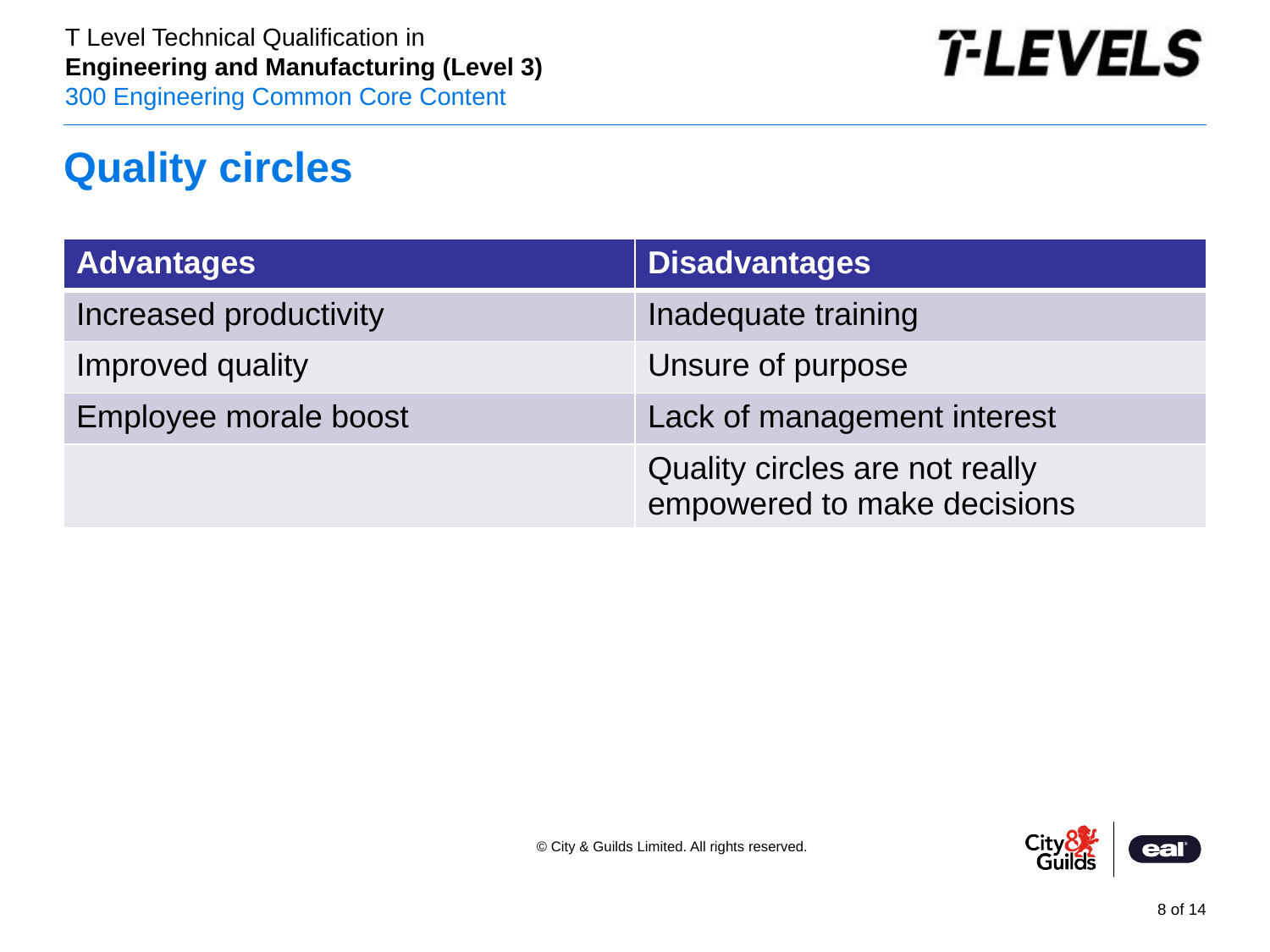

# Quality circles
| Advantages | Disadvantages |
| --- | --- |
| Increased productivity | Inadequate training |
| Improved quality | Unsure of purpose |
| Employee morale boost | Lack of management interest |
|  | Quality circles are not really empowered to make decisions |